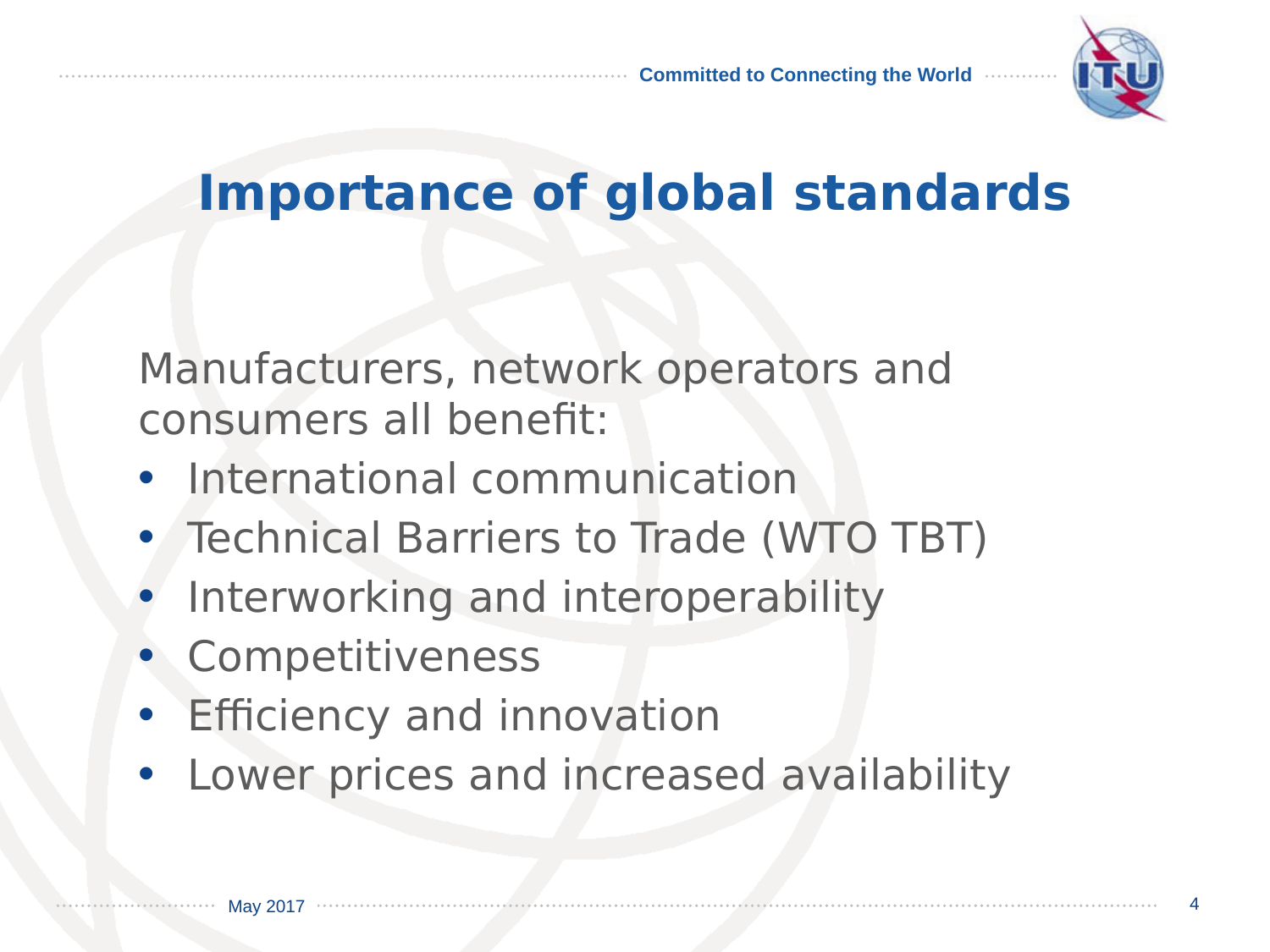

# Importance of global standards
Manufacturers, network operators and consumers all benefit:
International communication
Technical Barriers to Trade (WTO TBT)
Interworking and interoperability
Competitiveness
Efficiency and innovation
Lower prices and increased availability
4